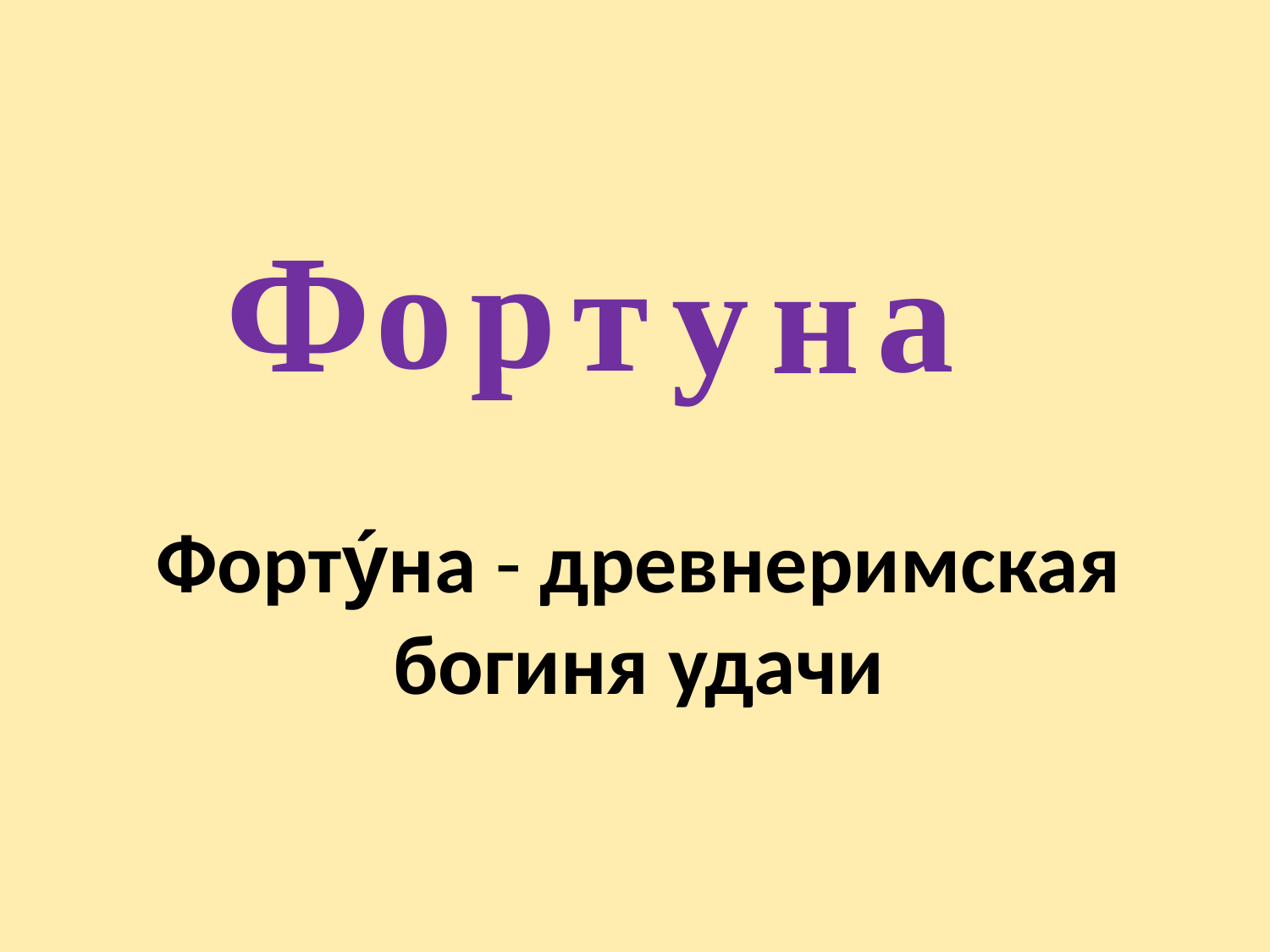

Ф
р
# о
т
а
у
н

Форту́на - древнеримская богиня удачи